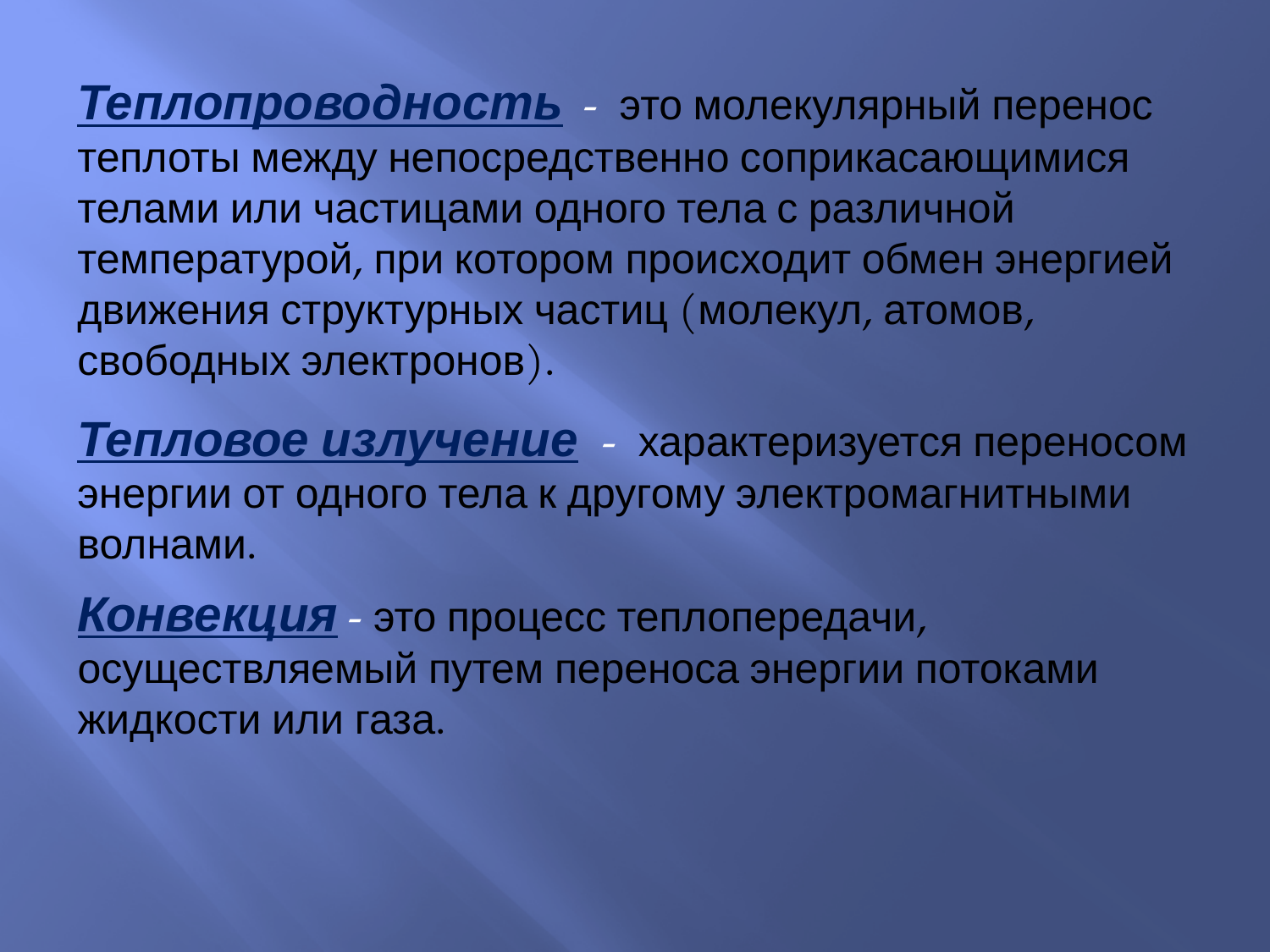

Теплопроводность  -  это молекулярный перенос теплоты между непосредственно соприкасающимися телами или частицами одного тела с различной температурой, при котором происходит обмен энергией движения структурных частиц (молекул, атомов, свободных электронов).
Тепловое излучение  -  характеризуется переносом энергии от одного тела к другому электромагнитными волнами.
Конвекция - это процесс теплопередачи, осуществляемый путем переноса энергии потоками жидкости или газа.